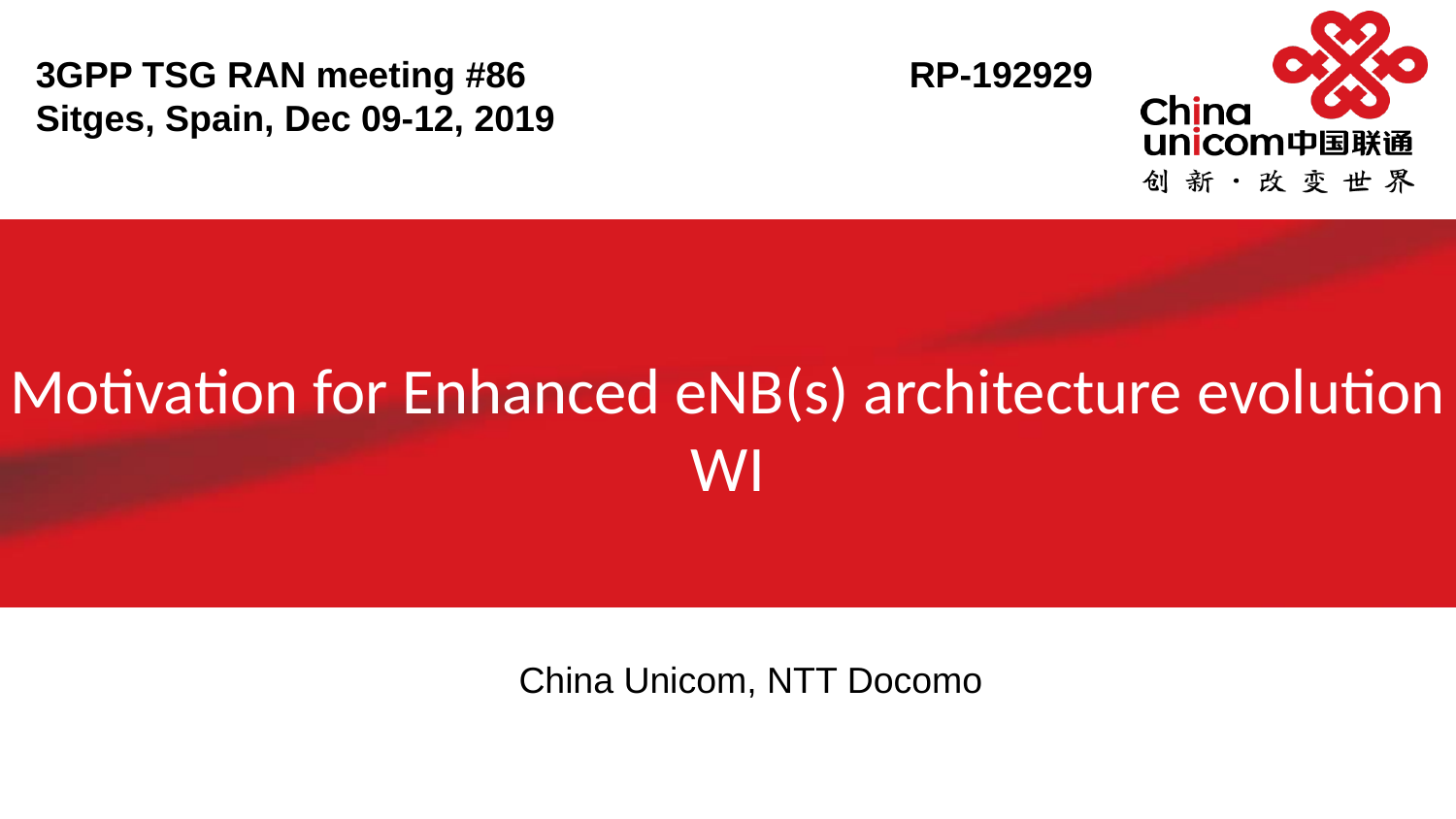

3GPP TSG RAN meeting #86			RP-192929
Sitges, Spain, Dec 09-12, 2019
Motivation for Enhanced eNB(s) architecture evolution WI
China Unicom, NTT Docomo